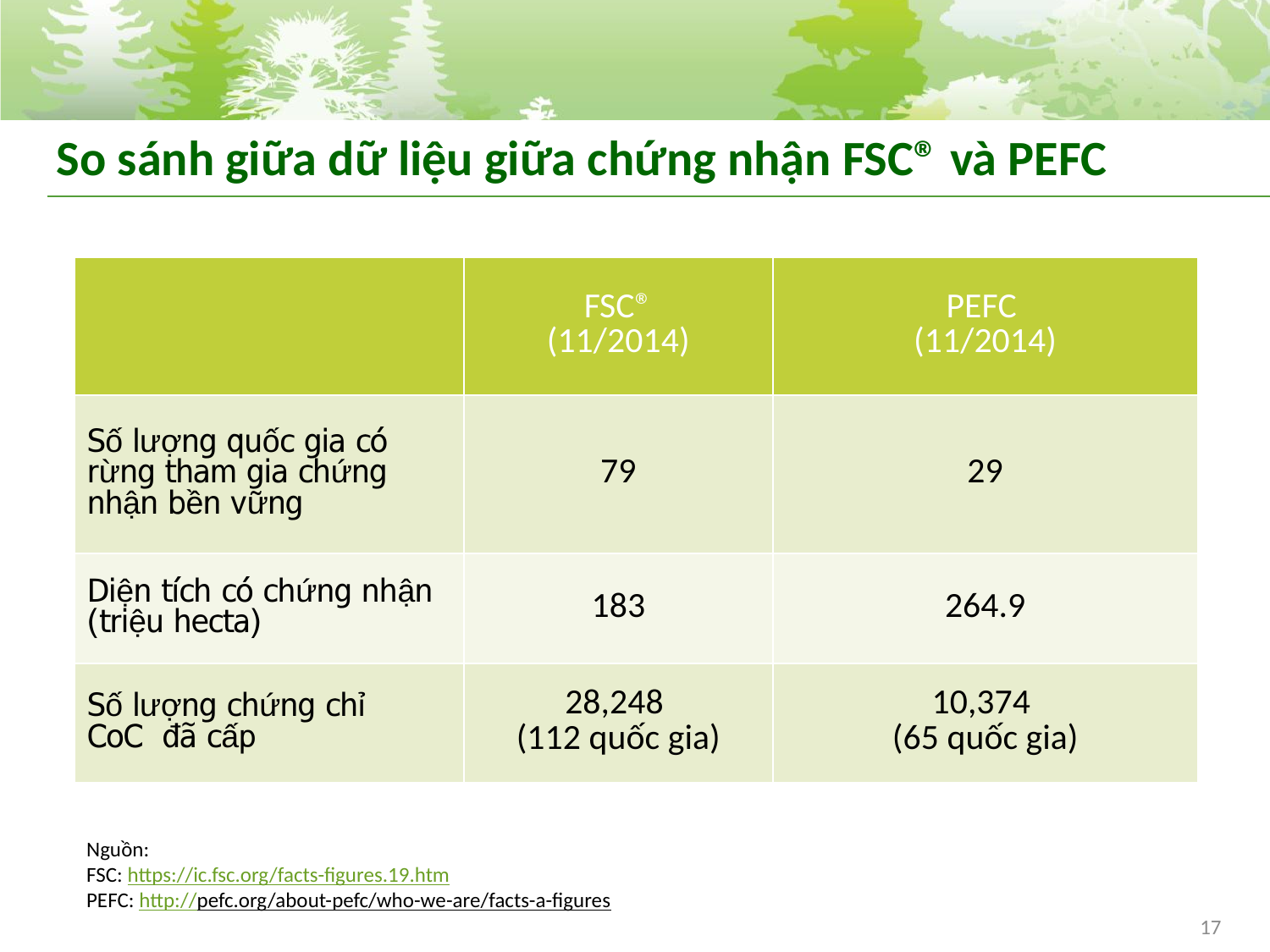

# So sánh giữa dữ liệu giữa chứng nhận FSC® và PEFC
|  | FSC® (11/2014) | PEFC (11/2014) |
| --- | --- | --- |
| Số lượng quốc gia có rừng tham gia chứng nhận bền vững | 79 | 29 |
| Diện tích có chứng nhận (triệu hecta) | 183 | 264.9 |
| Số lượng chứng chỉ CoC đã cấp | 28,248 (112 quốc gia) | 10,374 (65 quốc gia) |
Nguồn:
FSC: https://ic.fsc.org/facts-figures.19.htm
PEFC: http://pefc.org/about-pefc/who-we-are/facts-a-figures
17